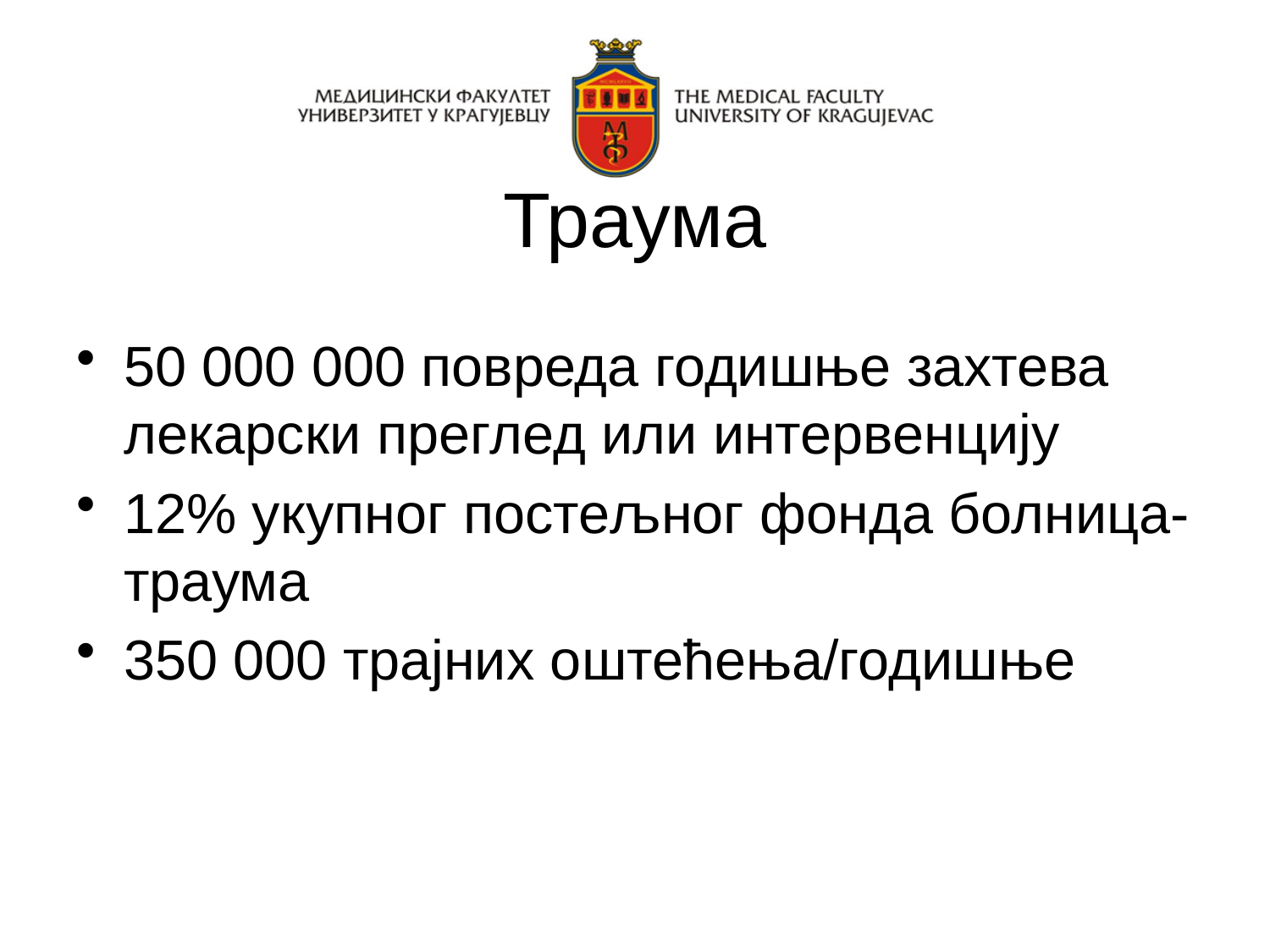

# Траума
50 000 000 повреда годишње захтева лекарски преглед или интервенцију
12% укупног постељног фонда болница-траума
350 000 трајних оштећења/годишње